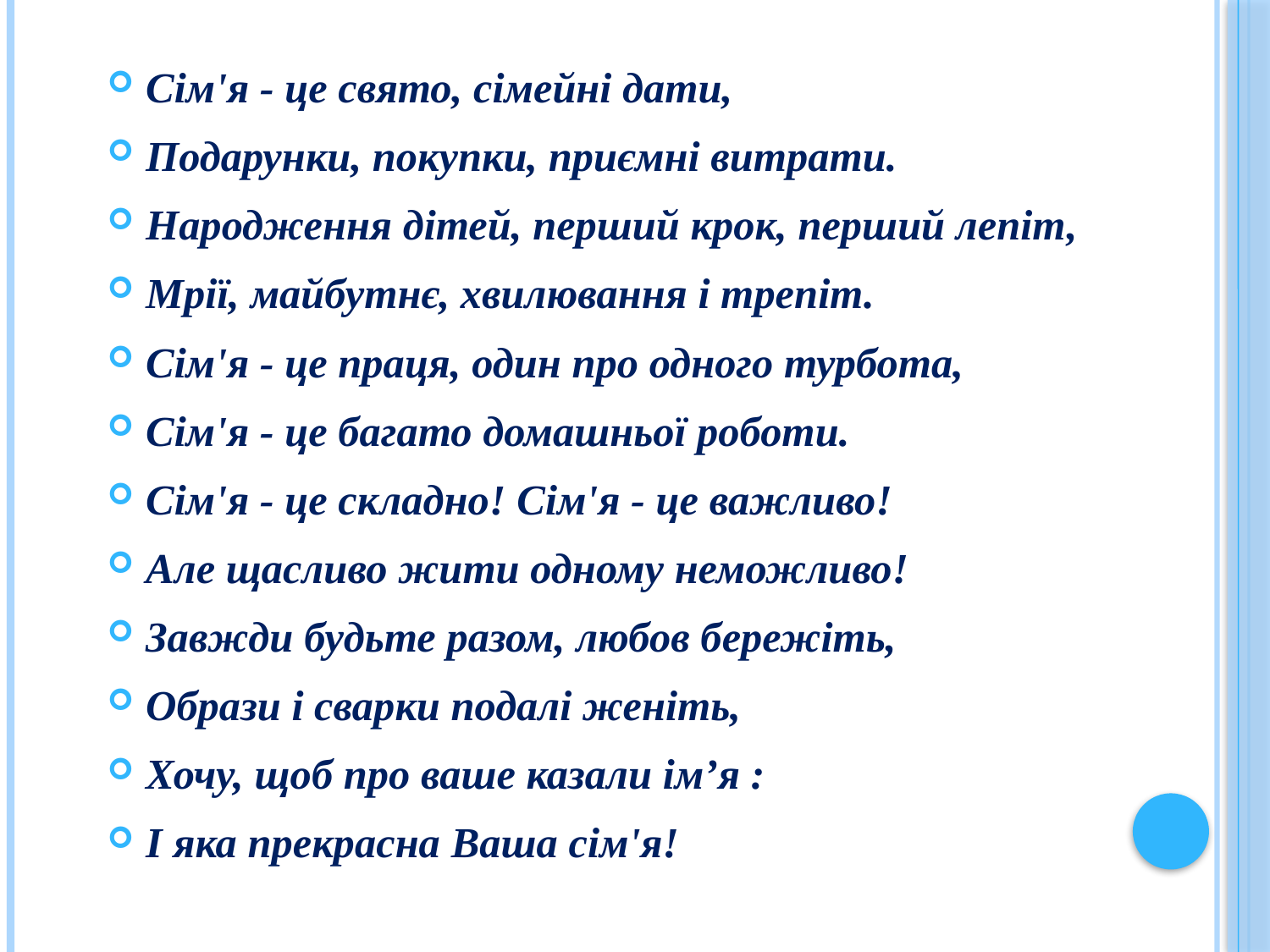

Сім'я - це свято, сімейні дати,
Подарунки, покупки, приємні витрати.
Народження дітей, перший крок, перший лепіт,
Мрії, майбутнє, хвилювання і трепіт.
Сім'я - це праця, один про одного турбота,
Сім'я - це багато домашньої роботи.
Сім'я - це складно! Сім'я - це важливо!
Але щасливо жити одному неможливо!
Завжди будьте разом, любов бережіть,
Образи і сварки подалі женіть,
Хочу, щоб про ваше казали ім’я :
І яка прекрасна Ваша сім'я!